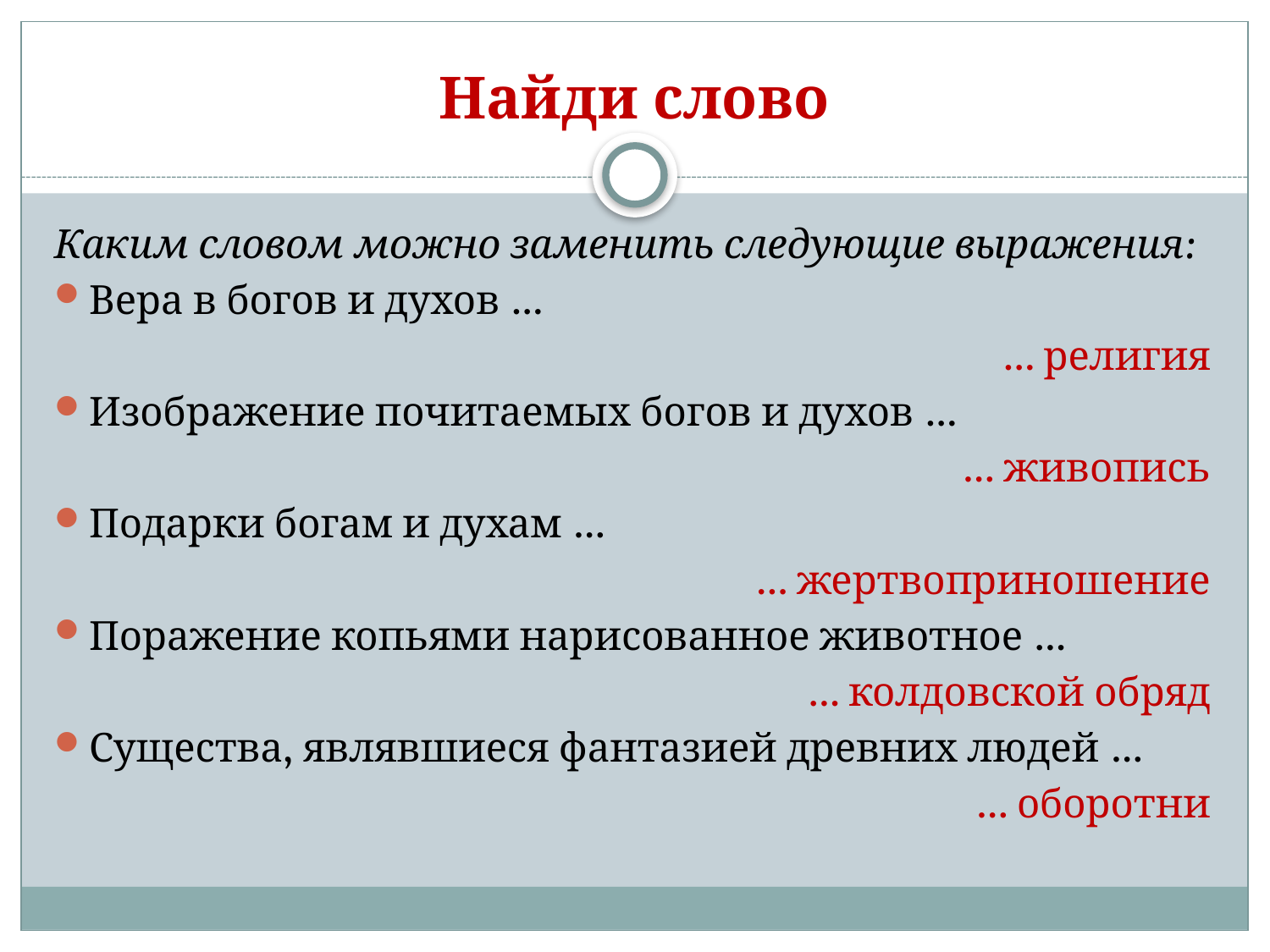

# Найди слово
Каким словом можно заменить следующие выражения:
Вера в богов и духов …
… религия
Изображение почитаемых богов и духов …
… живопись
Подарки богам и духам …
… жертвоприношение
Поражение копьями нарисованное животное …
… колдовской обряд
Существа, являвшиеся фантазией древних людей …
… оборотни